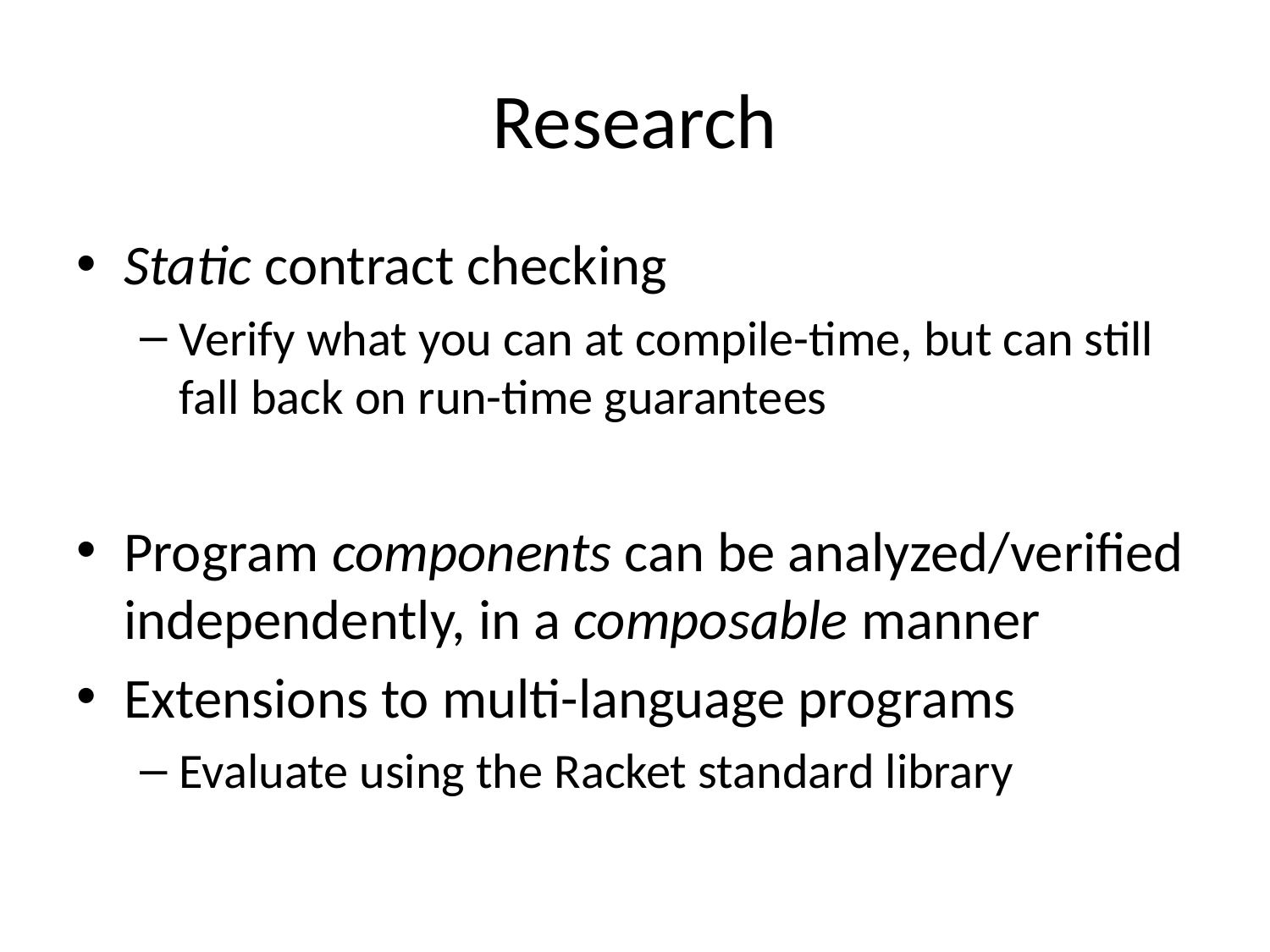

# Research
Static contract checking
Verify what you can at compile-time, but can still fall back on run-time guarantees

Program components can be analyzed/verified independently, in a composable manner
Extensions to multi-language programs
Evaluate using the Racket standard library